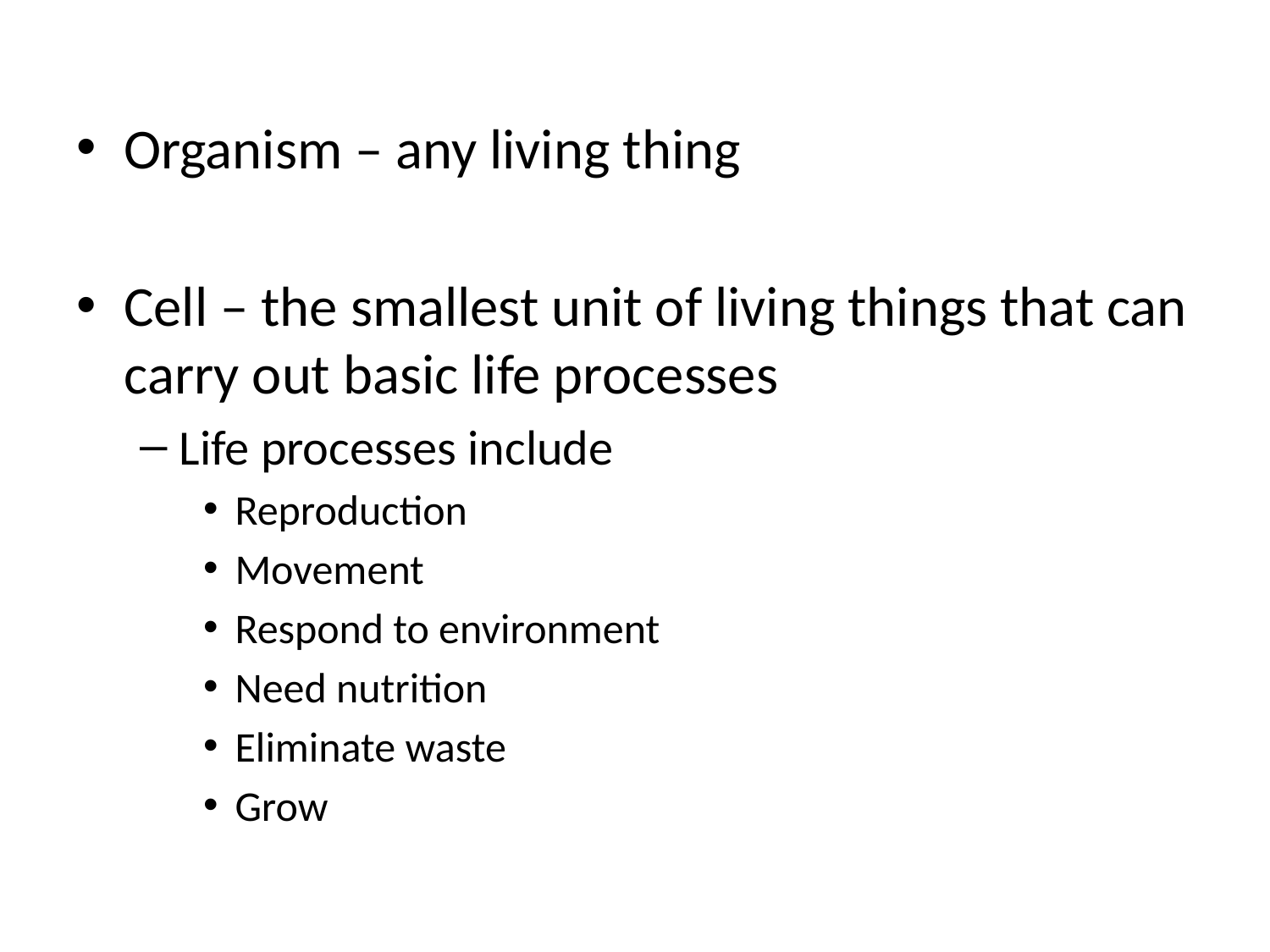

Organism – any living thing

Cell – the smallest unit of living things that can carry out basic life processes
Life processes include
Reproduction
Movement
Respond to environment
Need nutrition
Eliminate waste
Grow